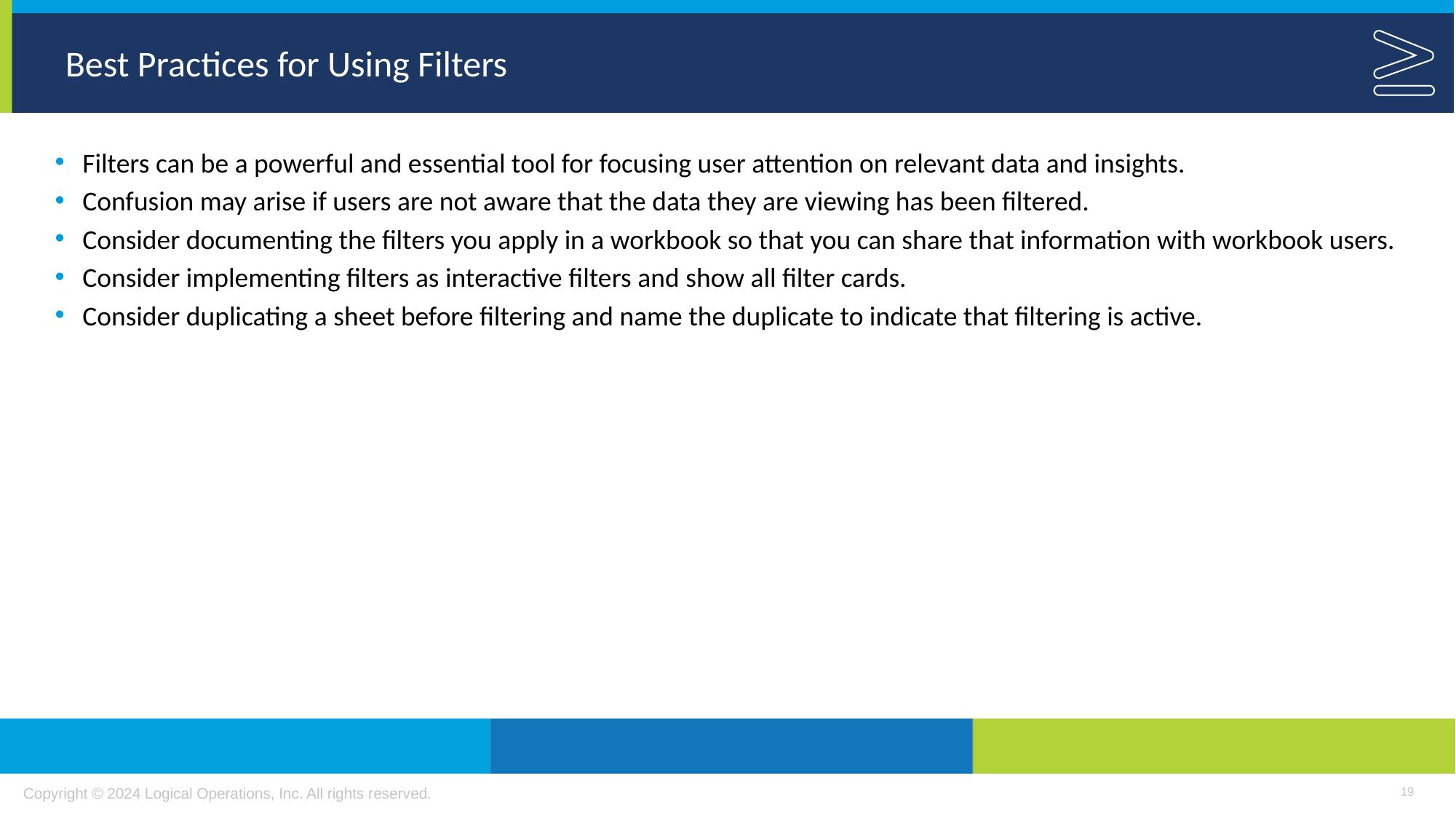

# Best Practices for Using Filters
Filters can be a powerful and essential tool for focusing user attention on relevant data and insights.
Confusion may arise if users are not aware that the data they are viewing has been filtered.
Consider documenting the filters you apply in a workbook so that you can share that information with workbook users.
Consider implementing filters as interactive filters and show all filter cards.
Consider duplicating a sheet before filtering and name the duplicate to indicate that filtering is active.
19